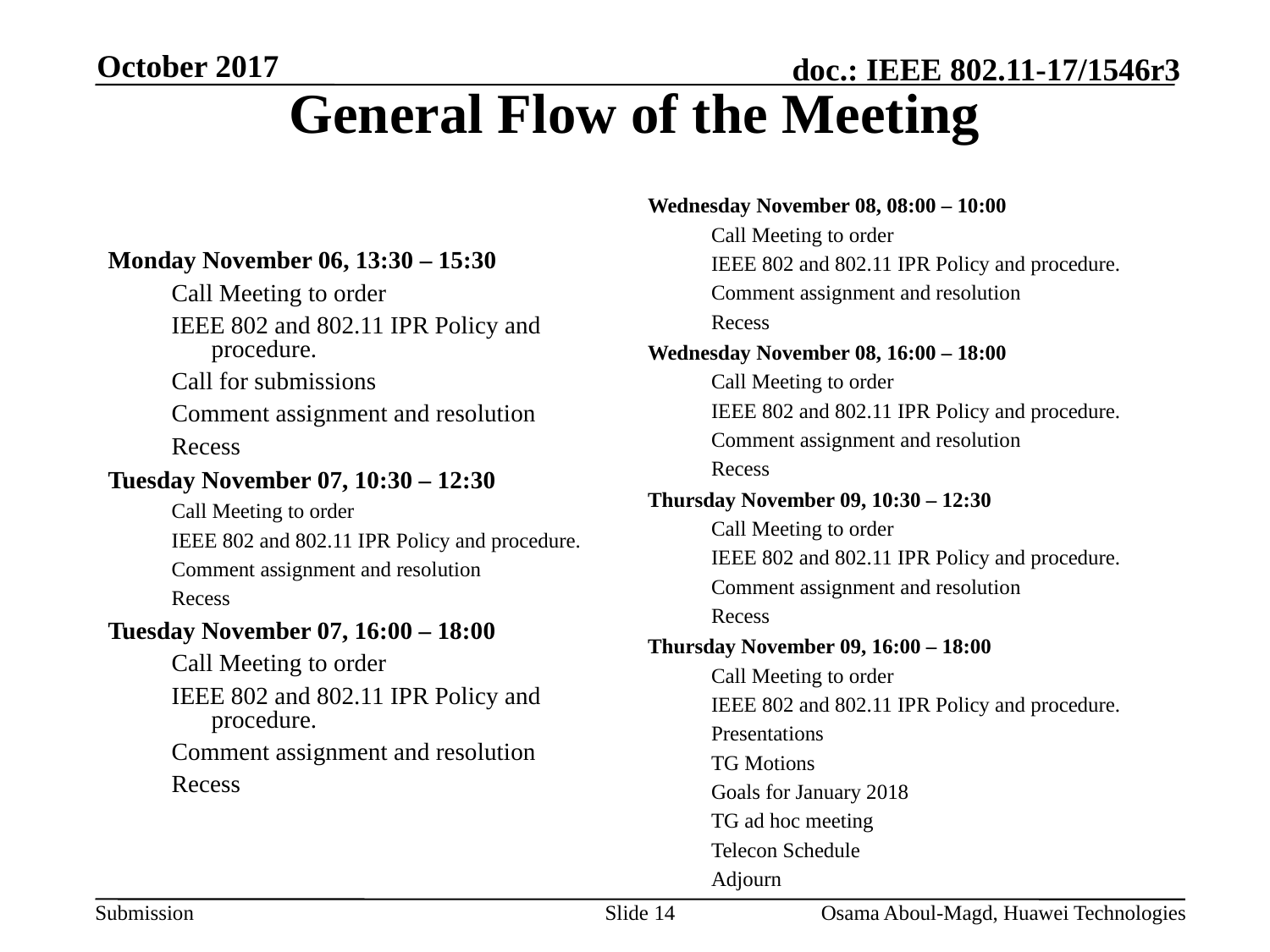

October 2017
# General Flow of the Meeting
Wednesday November 08, 08:00 – 10:00
Call Meeting to order
IEEE 802 and 802.11 IPR Policy and procedure.
Comment assignment and resolution
Recess
Wednesday November 08, 16:00 – 18:00
Call Meeting to order
IEEE 802 and 802.11 IPR Policy and procedure.
Comment assignment and resolution
Recess
Thursday November 09, 10:30 – 12:30
Call Meeting to order
IEEE 802 and 802.11 IPR Policy and procedure.
Comment assignment and resolution
Recess
Thursday November 09, 16:00 – 18:00
Call Meeting to order
IEEE 802 and 802.11 IPR Policy and procedure.
Presentations
TG Motions
Goals for January 2018
TG ad hoc meeting
Telecon Schedule
Adjourn

Monday November 06, 13:30 – 15:30
Call Meeting to order
IEEE 802 and 802.11 IPR Policy and procedure.
Call for submissions
Comment assignment and resolution
Recess
Tuesday November 07, 10:30 – 12:30
Call Meeting to order
IEEE 802 and 802.11 IPR Policy and procedure.
Comment assignment and resolution
Recess
Tuesday November 07, 16:00 – 18:00
Call Meeting to order
IEEE 802 and 802.11 IPR Policy and procedure.
Comment assignment and resolution
Recess

Slide 14
Osama Aboul-Magd, Huawei Technologies